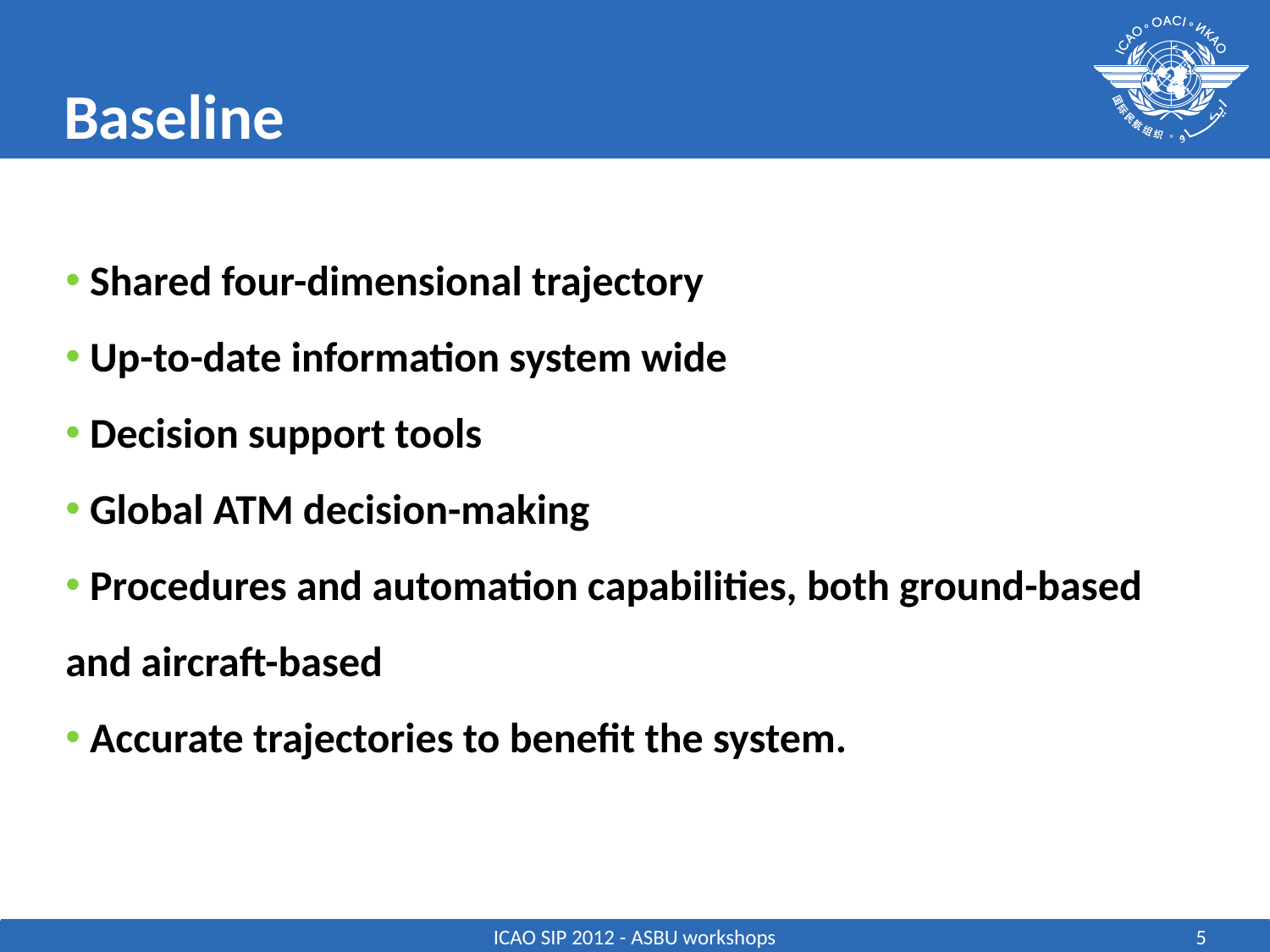

# Baseline
 Shared four-dimensional trajectory
 Up-to-date information system wide
 Decision support tools
 Global ATM decision-making
 Procedures and automation capabilities, both ground-based and aircraft-based
 Accurate trajectories to benefit the system.

ICAO SIP 2012 - ASBU workshops
5